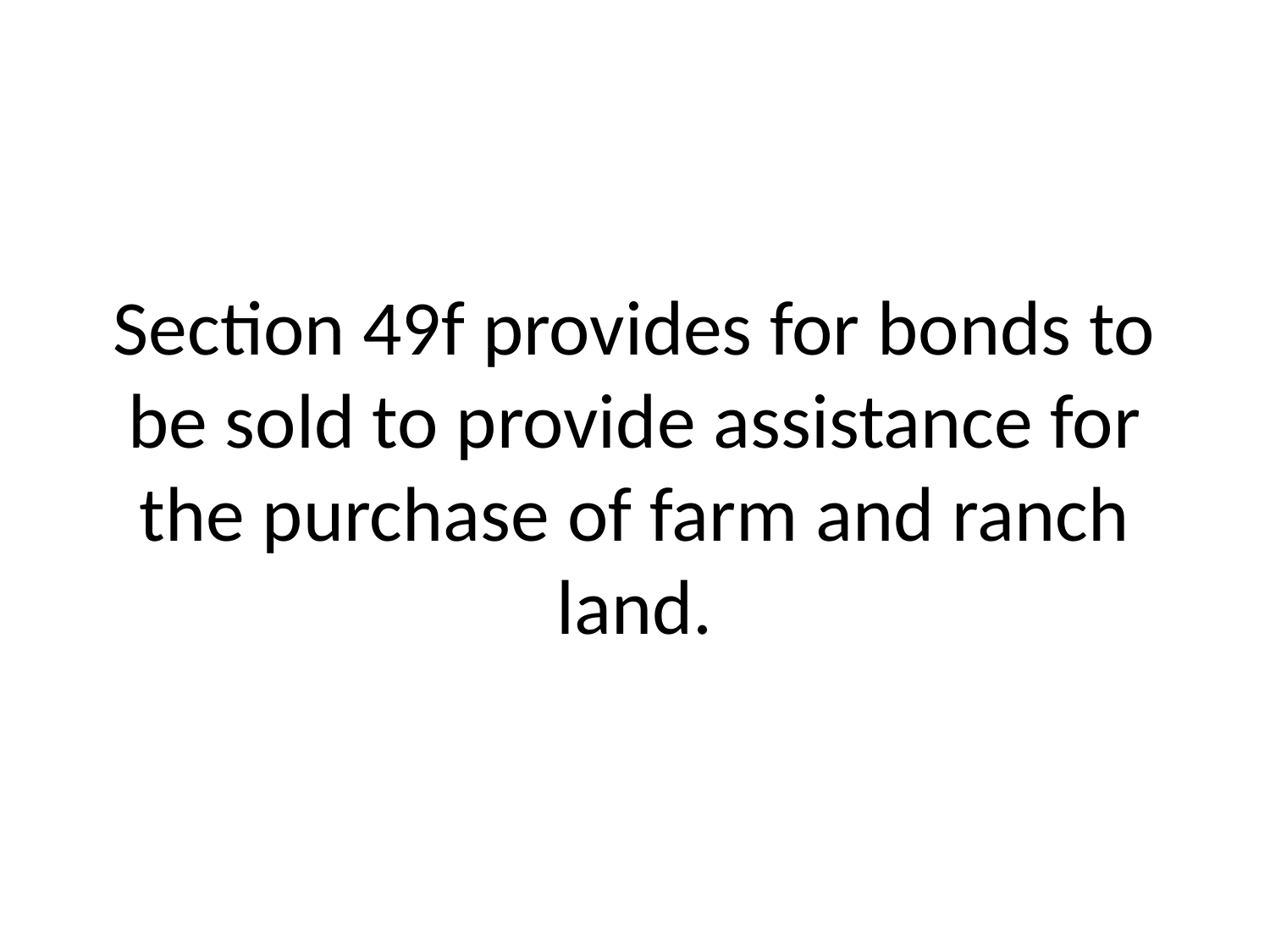

# Section 49f provides for bonds to be sold to provide assistance for the purchase of farm and ranch land.